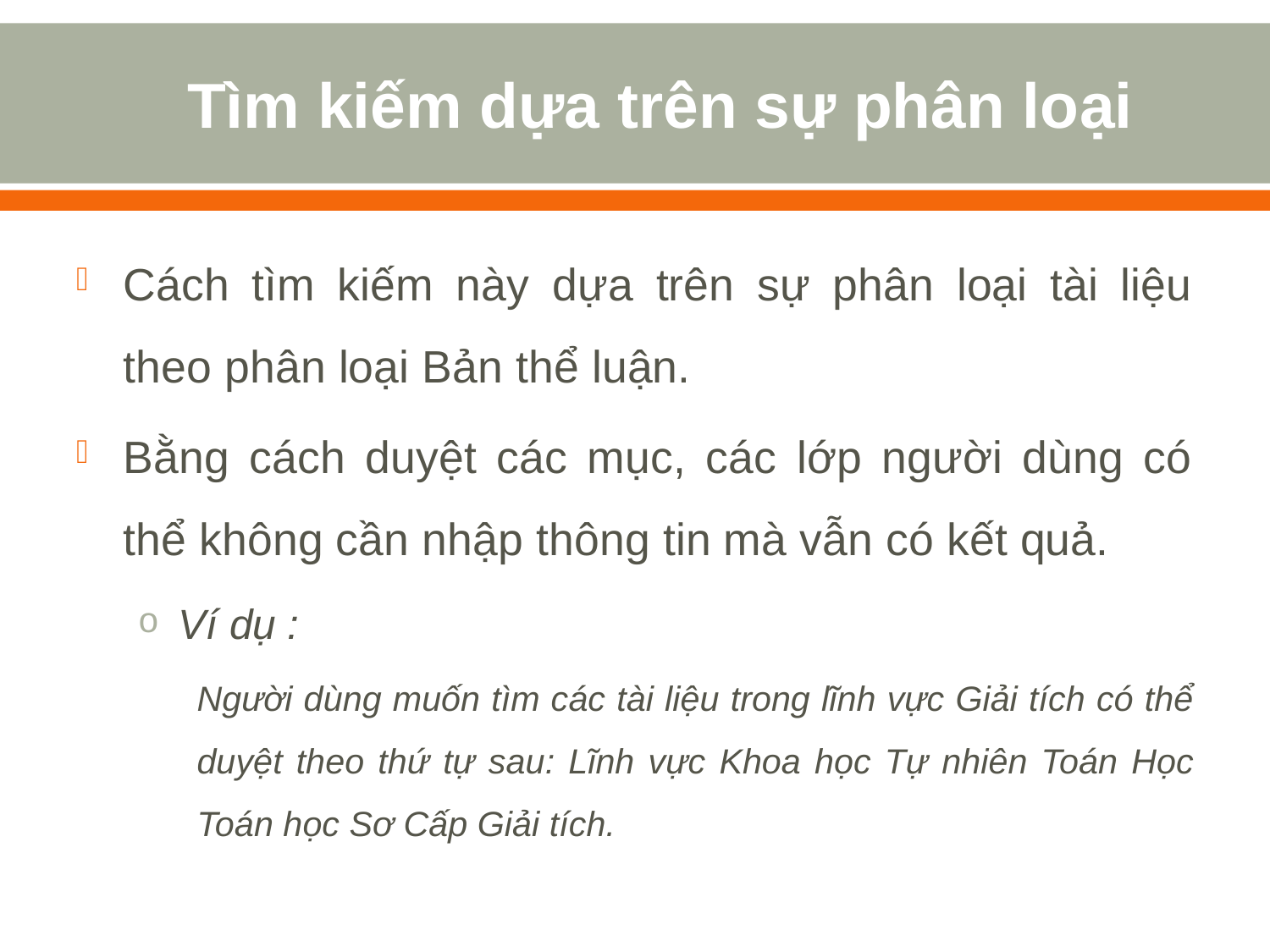

# Tìm kiếm dựa trên sự phân loại
Cách tìm kiếm này dựa trên sự phân loại tài liệu theo phân loại Bản thể luận.
Bằng cách duyệt các mục, các lớp người dùng có thể không cần nhập thông tin mà vẫn có kết quả.
Ví dụ :
		Người dùng muốn tìm các tài liệu trong lĩnh vực Giải tích có thể duyệt theo thứ tự sau: Lĩnh vực Khoa học Tự nhiên Toán Học Toán học Sơ Cấp Giải tích.